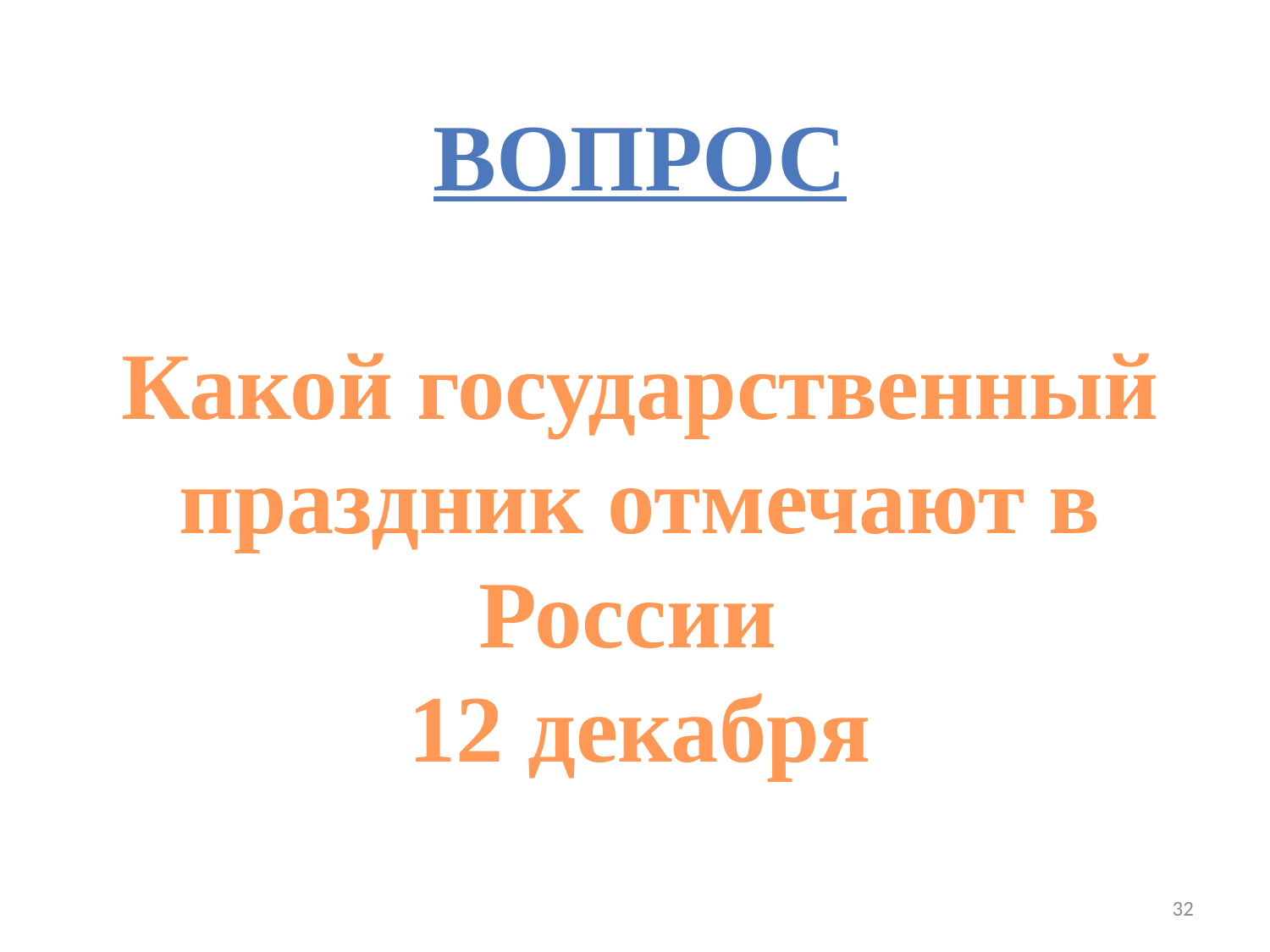

Вопрос

Какой государственный праздник отмечают в России
12 декабря
32